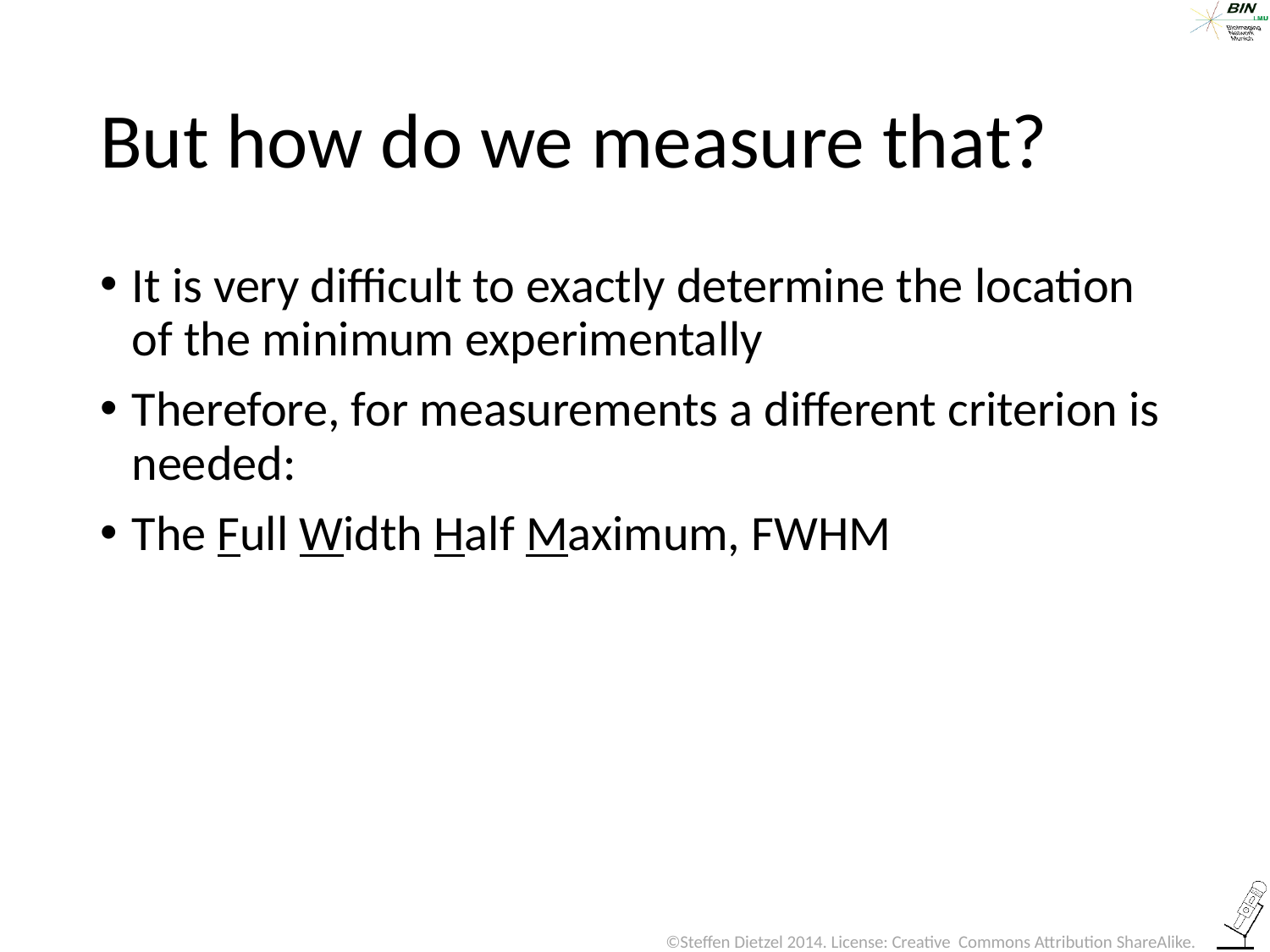

# But how do we measure that?
It is very difficult to exactly determine the location of the minimum experimentally
Therefore, for measurements a different criterion is needed:
The Full Width Half Maximum, FWHM